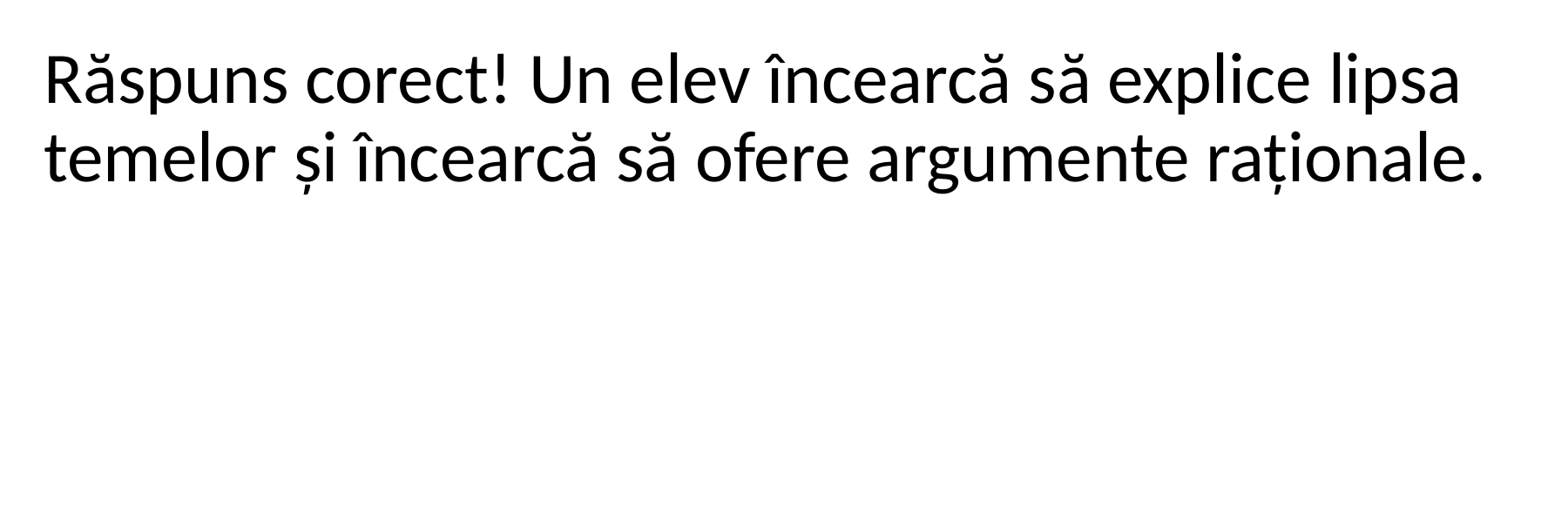

Răspuns corect! Un elev încearcă să explice lipsa temelor și încearcă să ofere argumente raționale.